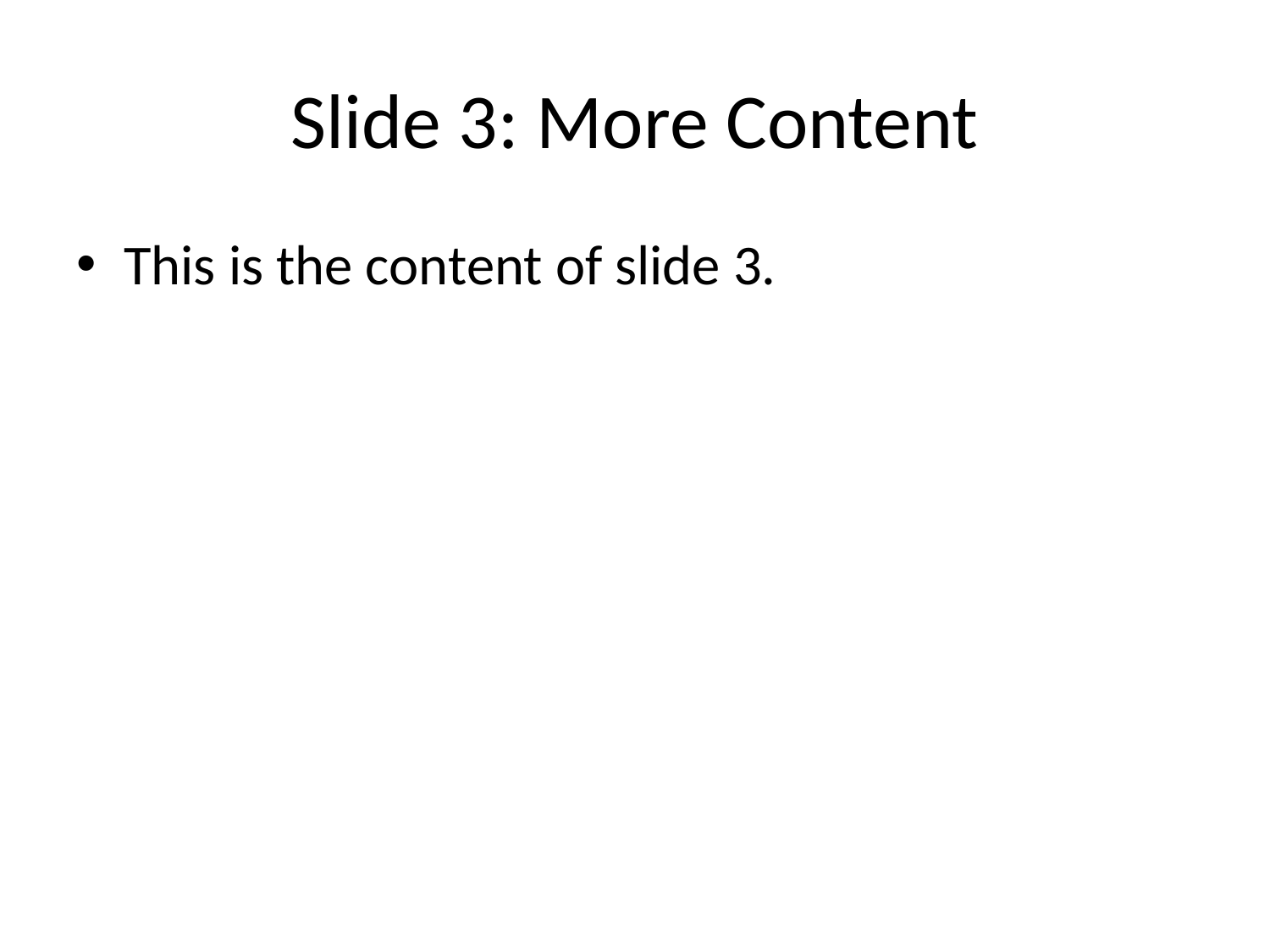

# Slide 3: More Content
This is the content of slide 3.